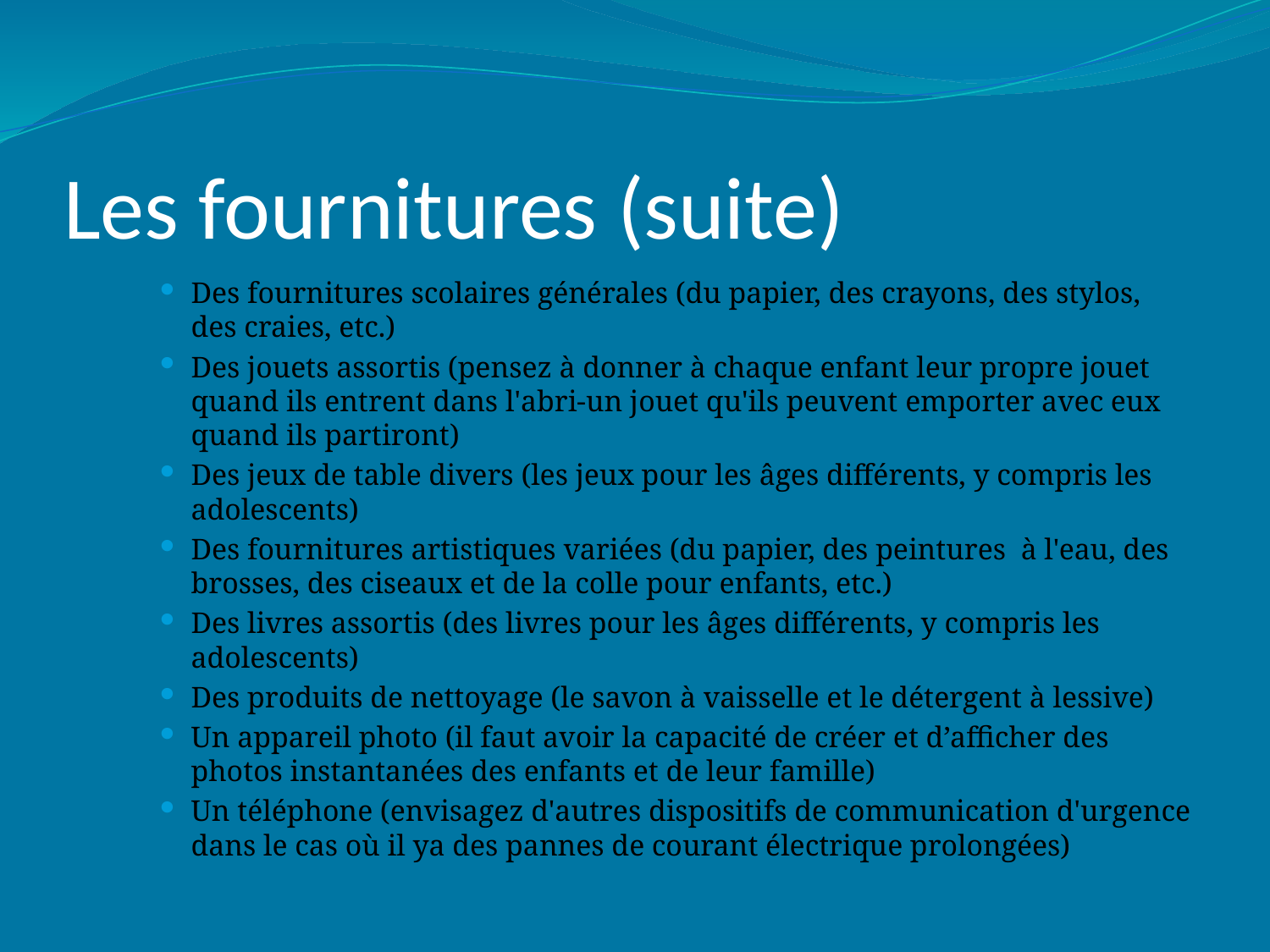

# Les fournitures (suite)
Des fournitures scolaires générales (du papier, des crayons, des stylos,  des craies, etc.)
Des jouets assortis (pensez à donner à chaque enfant leur propre jouet quand ils entrent dans l'abri-un jouet qu'ils peuvent emporter avec eux quand ils partiront)
Des jeux de table divers (les jeux pour les âges différents, y compris les adolescents)
Des fournitures artistiques variées (du papier, des peintures  à l'eau, des brosses, des ciseaux et de la colle pour enfants, etc.)
Des livres assortis (des livres pour les âges différents, y compris les adolescents)
Des produits de nettoyage (le savon à vaisselle et le détergent à lessive)
Un appareil photo (il faut avoir la capacité de créer et d’afficher des photos instantanées des enfants et de leur famille)
Un téléphone (envisagez d'autres dispositifs de communication d'urgence dans le cas où il ya des pannes de courant électrique prolongées)